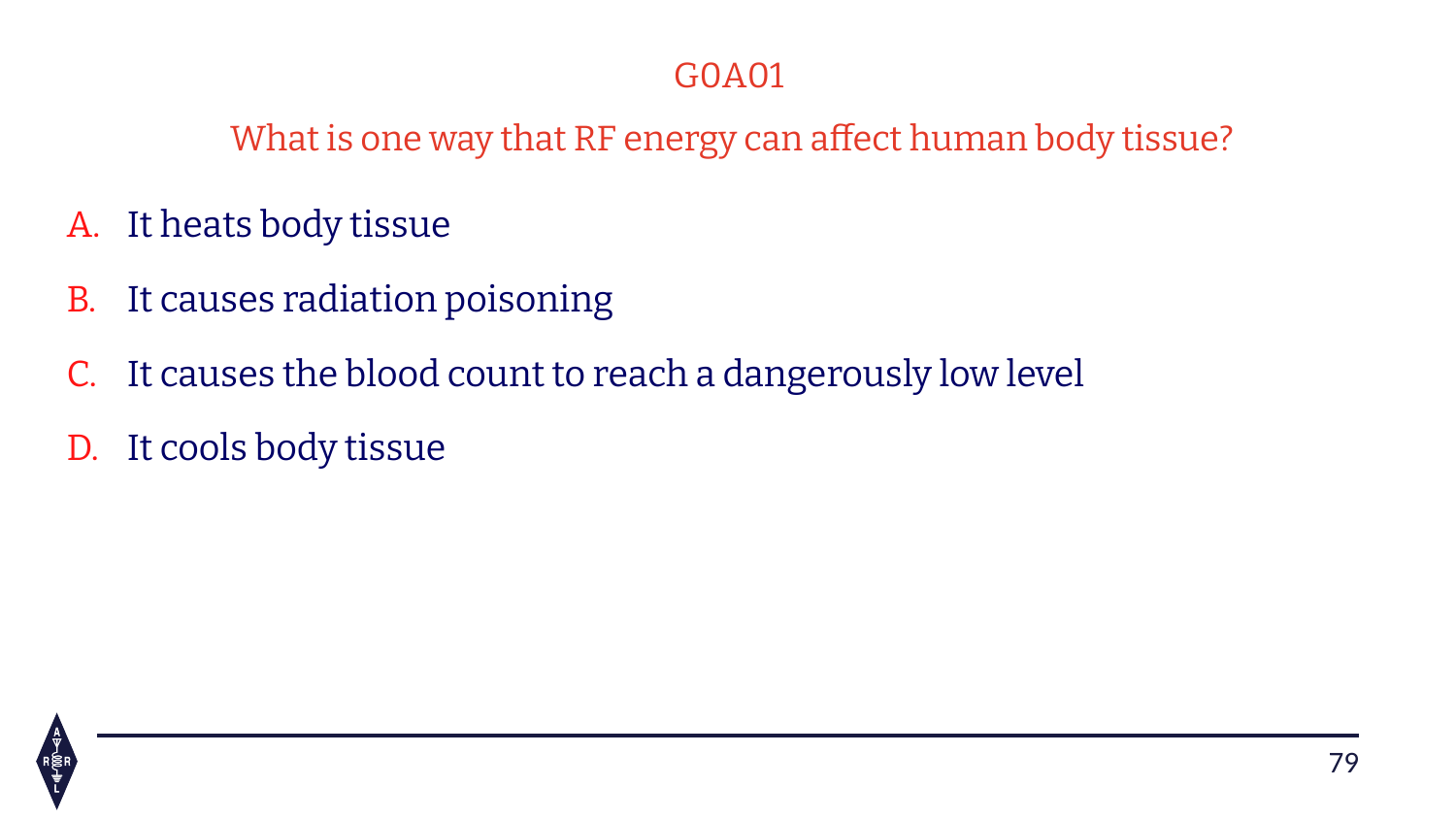

G0A01
What is one way that RF energy can affect human body tissue?
It heats body tissue
It causes radiation poisoning
It causes the blood count to reach a dangerously low level
It cools body tissue

79